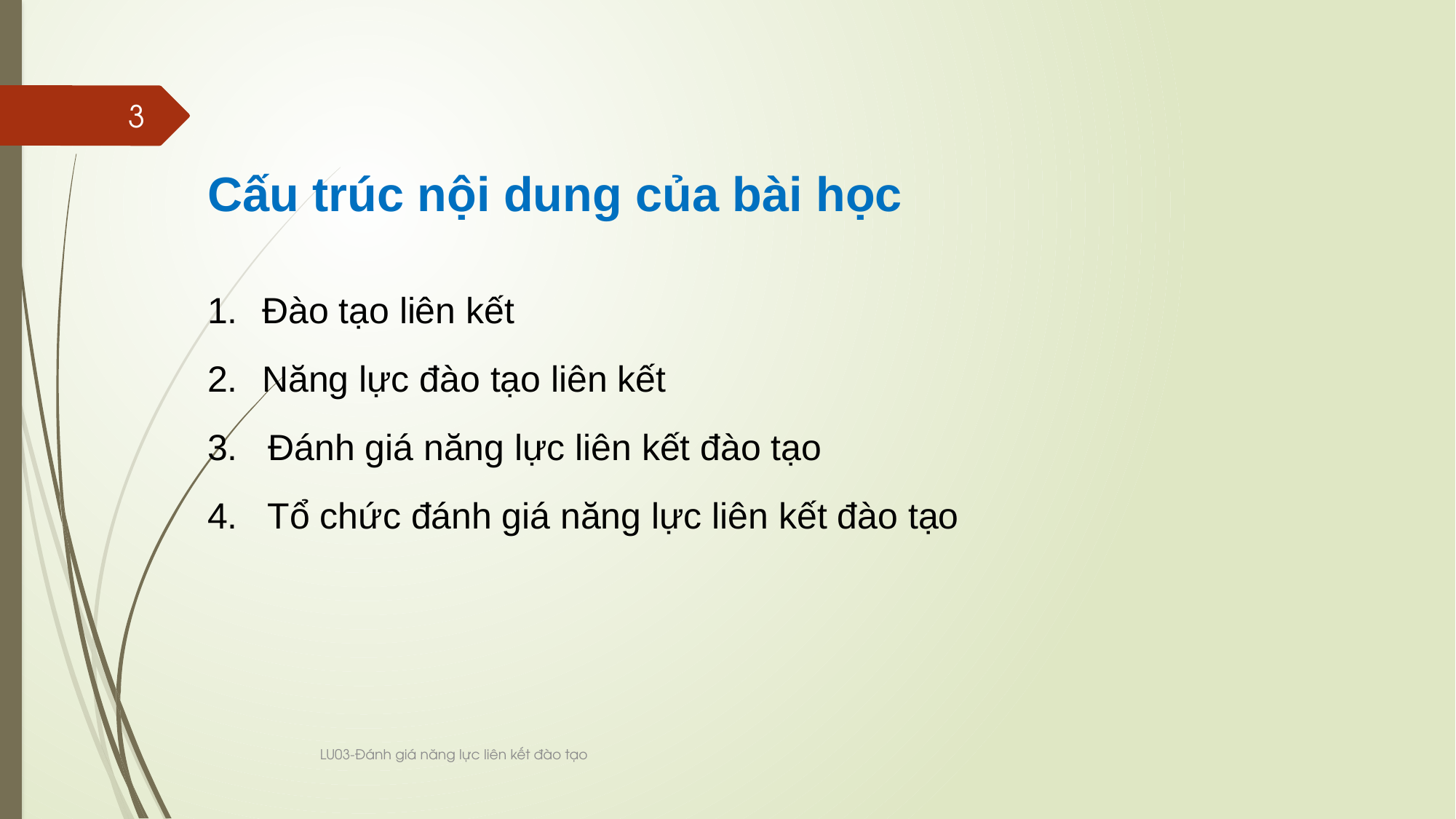

3
Cấu trúc nội dung của bài học

Đào tạo liên kết
Năng lực đào tạo liên kết
3.   Đánh giá năng lực liên kết đào tạo
4.   Tổ chức đánh giá năng lực liên kết đào tạo

LU03-Đánh giá năng lực liên kết đào tạo